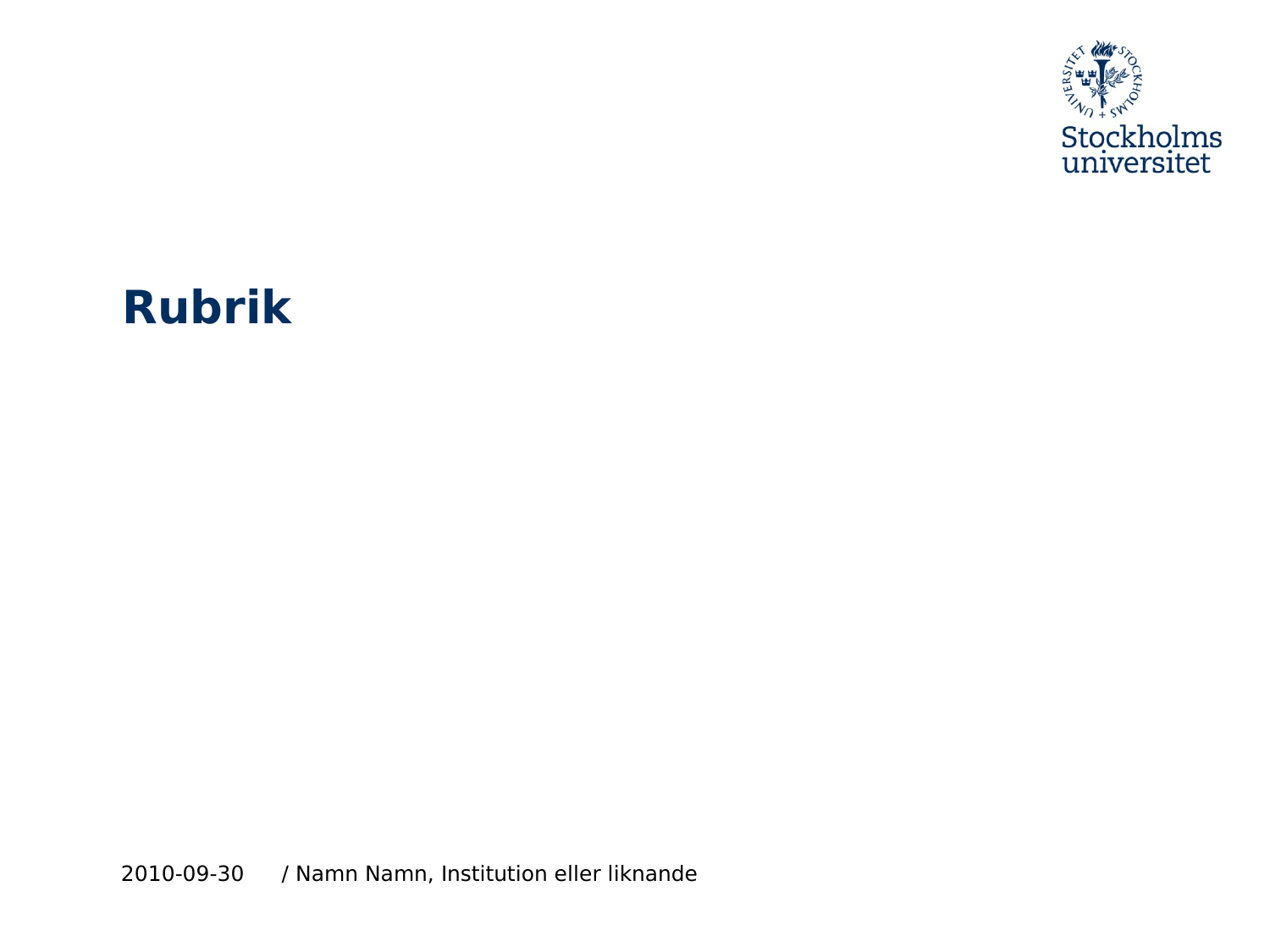

# Rubrik

2010-09-30
/ Namn Namn, Institution eller liknande